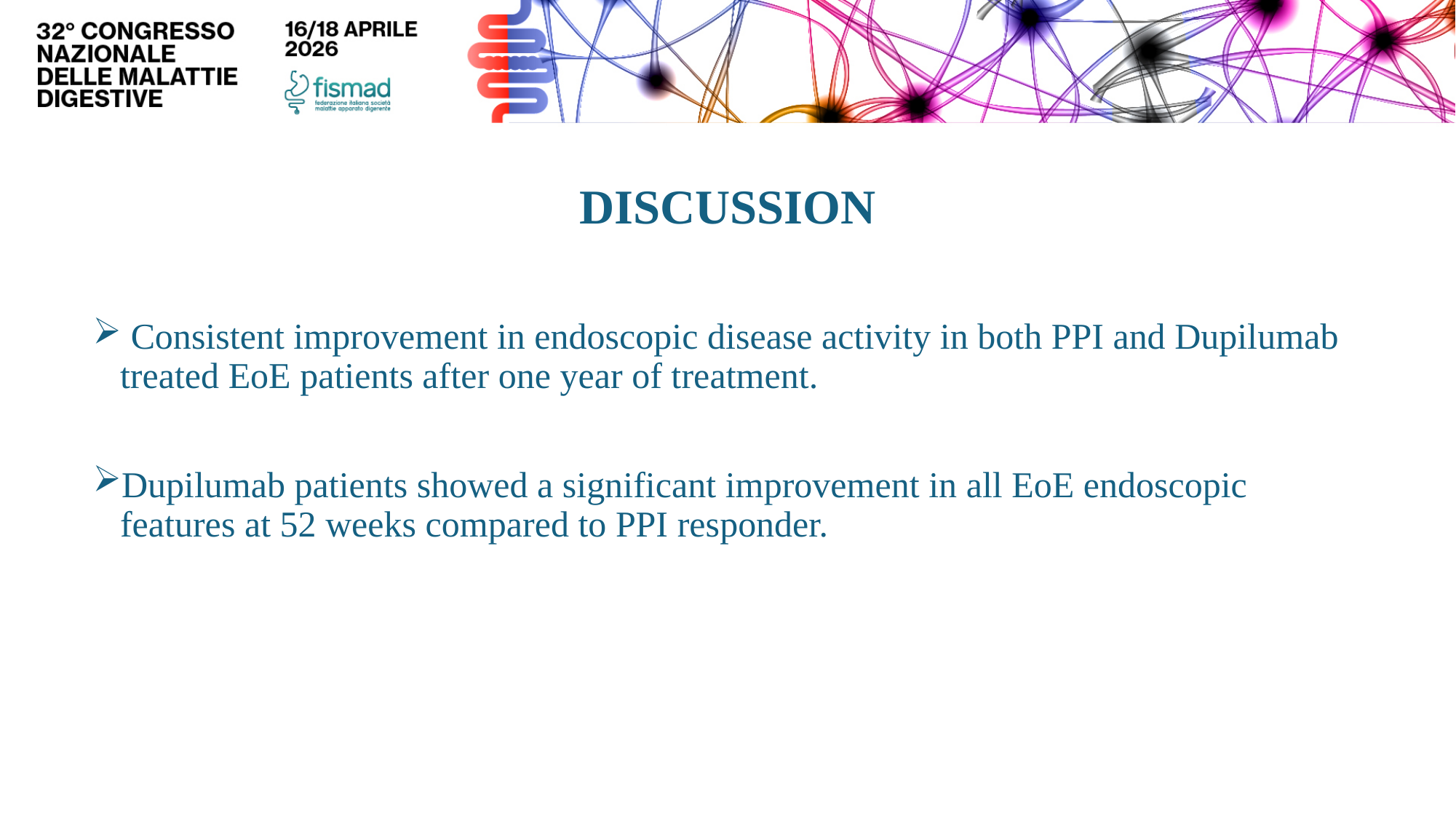

DISCUSSION

 Consistent improvement in endoscopic disease activity in both PPI and Dupilumab treated EoE patients after one year of treatment.

Dupilumab patients showed a significant improvement in all EoE endoscopic features at 52 weeks compared to PPI responder.